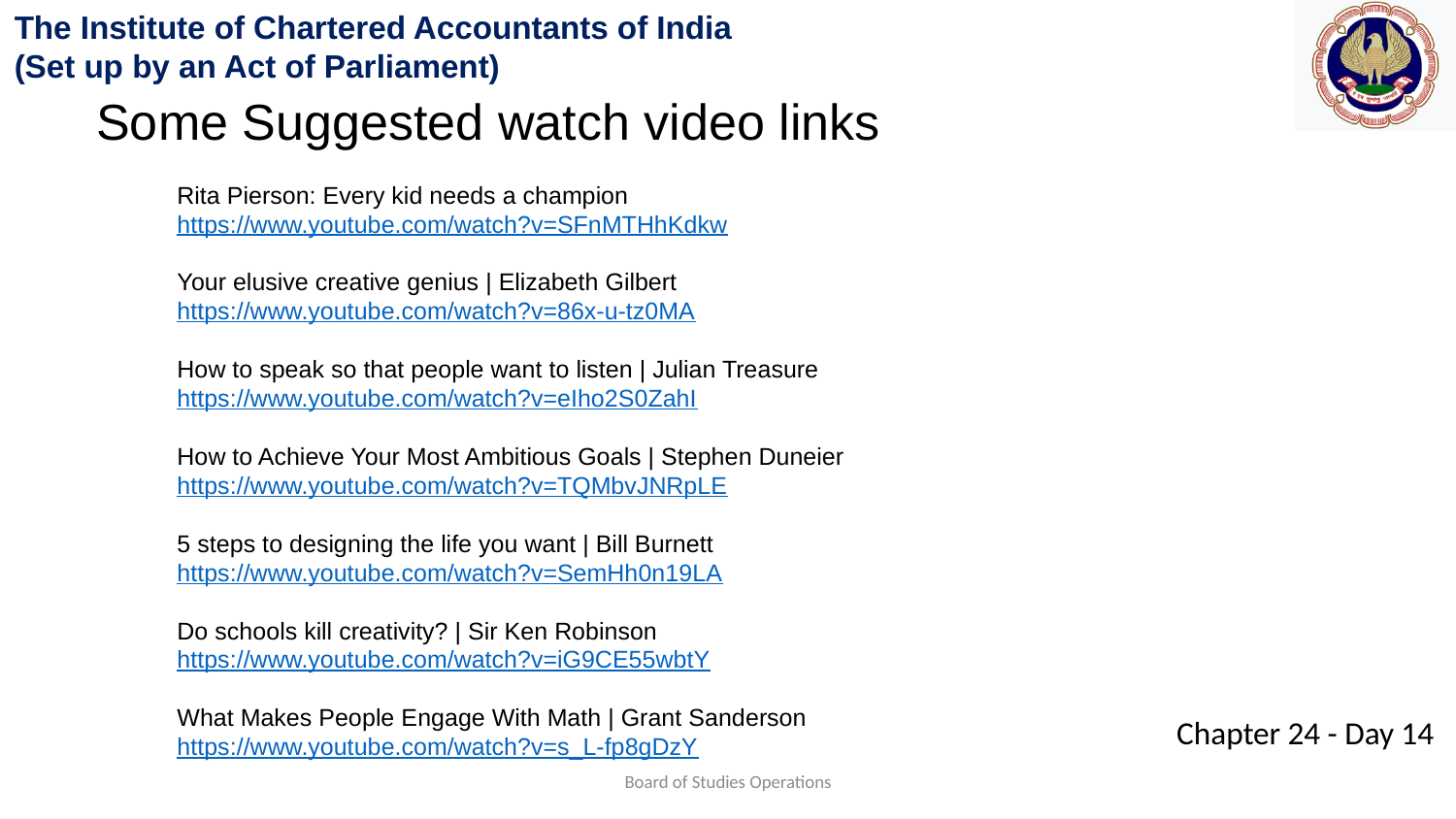

Some Suggested watch video links

Rita Pierson: Every kid needs a champion
https://www.youtube.com/watch?v=SFnMTHhKdkw

Your elusive creative genius | Elizabeth Gilbert
https://www.youtube.com/watch?v=86x-u-tz0MA

How to speak so that people want to listen | Julian Treasure
https://www.youtube.com/watch?v=eIho2S0ZahI

How to Achieve Your Most Ambitious Goals | Stephen Duneier
https://www.youtube.com/watch?v=TQMbvJNRpLE

5 steps to designing the life you want | Bill Burnett
https://www.youtube.com/watch?v=SemHh0n19LA

Do schools kill creativity? | Sir Ken Robinson
https://www.youtube.com/watch?v=iG9CE55wbtY

What Makes People Engage With Math | Grant Sanderson
https://www.youtube.com/watch?v=s_L-fp8gDzY

Board of Studies Operations